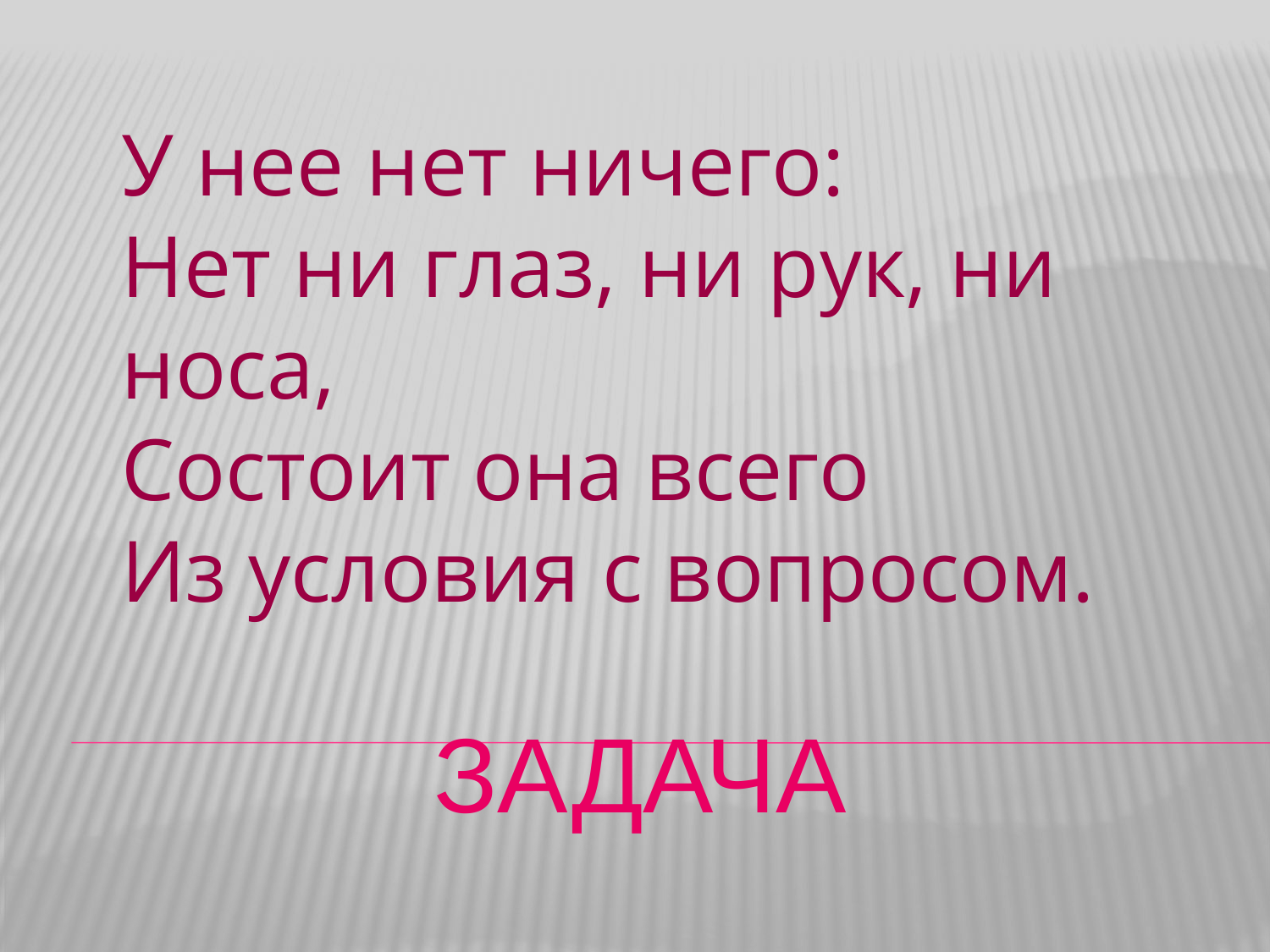

У нее нет ничего:
Нет ни глаз, ни рук, ни носа,
Состоит она всего
Из условия с вопросом.

# задача